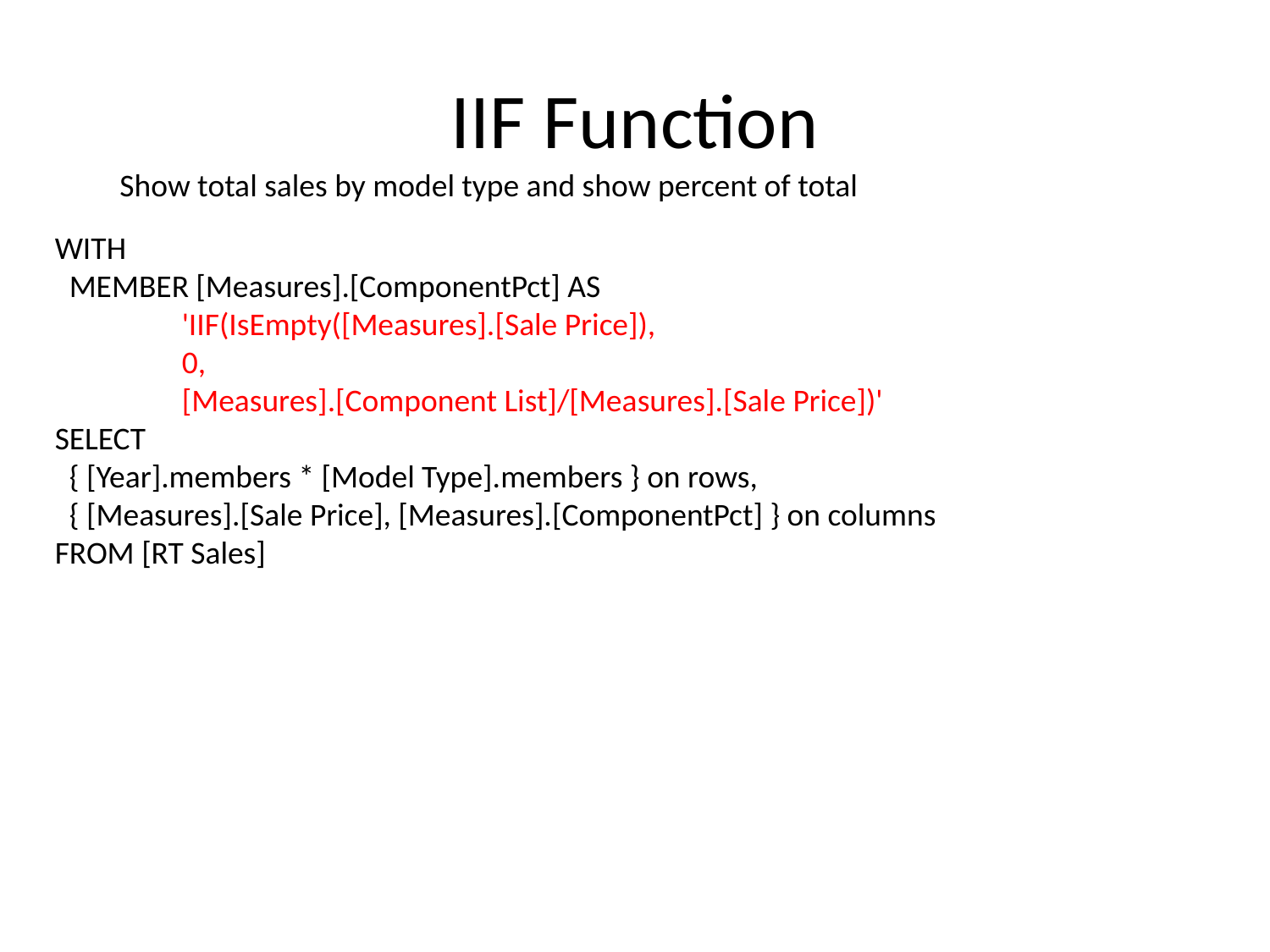

# IIF Function
Show total sales by model type and show percent of total
WITH
  MEMBER [Measures].[ComponentPct] AS
	'IIF(IsEmpty([Measures].[Sale Price]),
	0,
	[Measures].[Component List]/[Measures].[Sale Price])'
SELECT
  { [Year].members * [Model Type].members } on rows,
  { [Measures].[Sale Price], [Measures].[ComponentPct] } on columns
FROM [RT Sales]